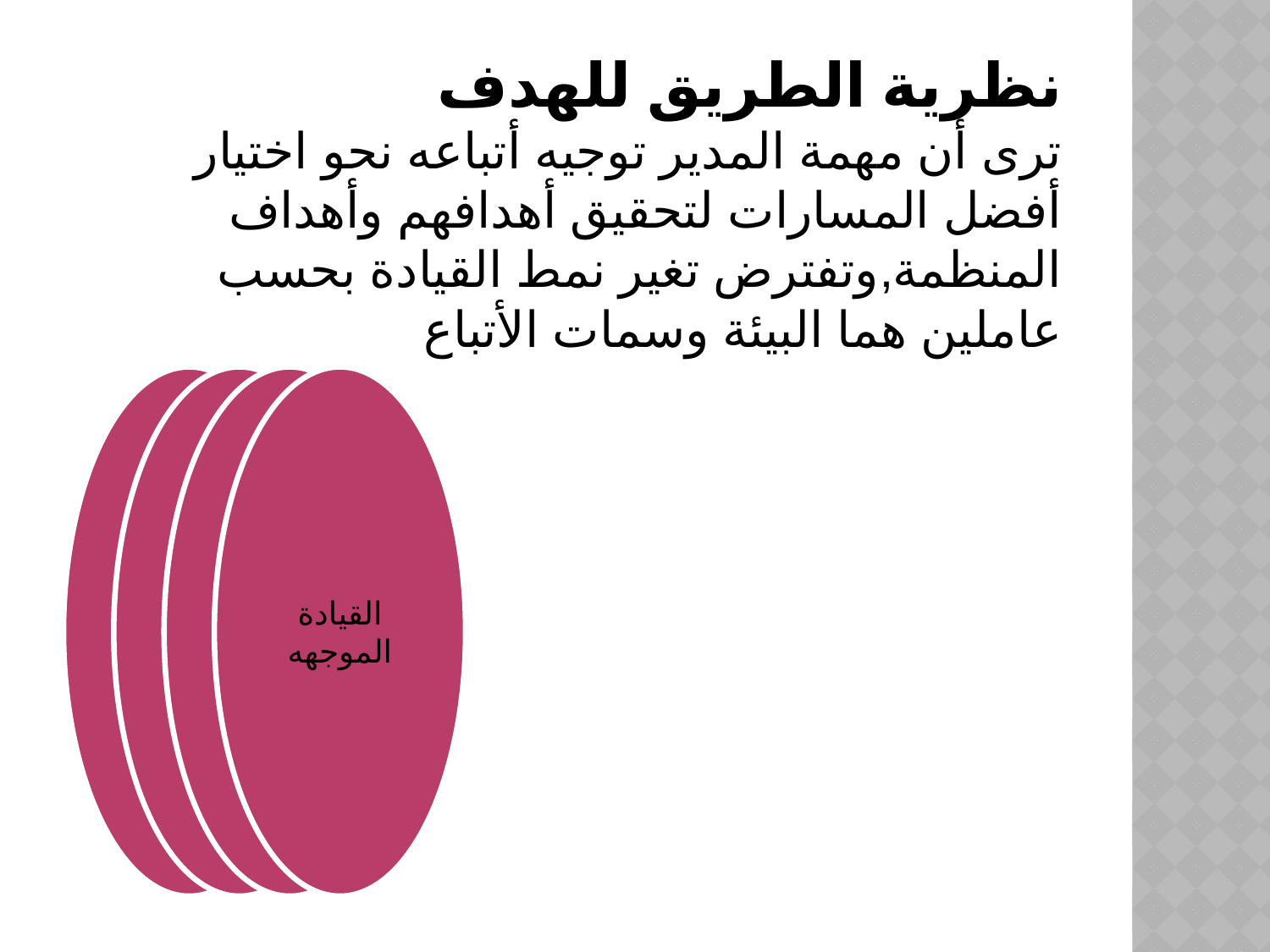

# نظرية الطريق للهدف ترى أن مهمة المدير توجيه أتباعه نحو اختيار أفضل المسارات لتحقيق أهدافهم وأهداف المنظمة,وتفترض تغير نمط القيادة بحسب عاملين هما البيئة وسمات الأتباع